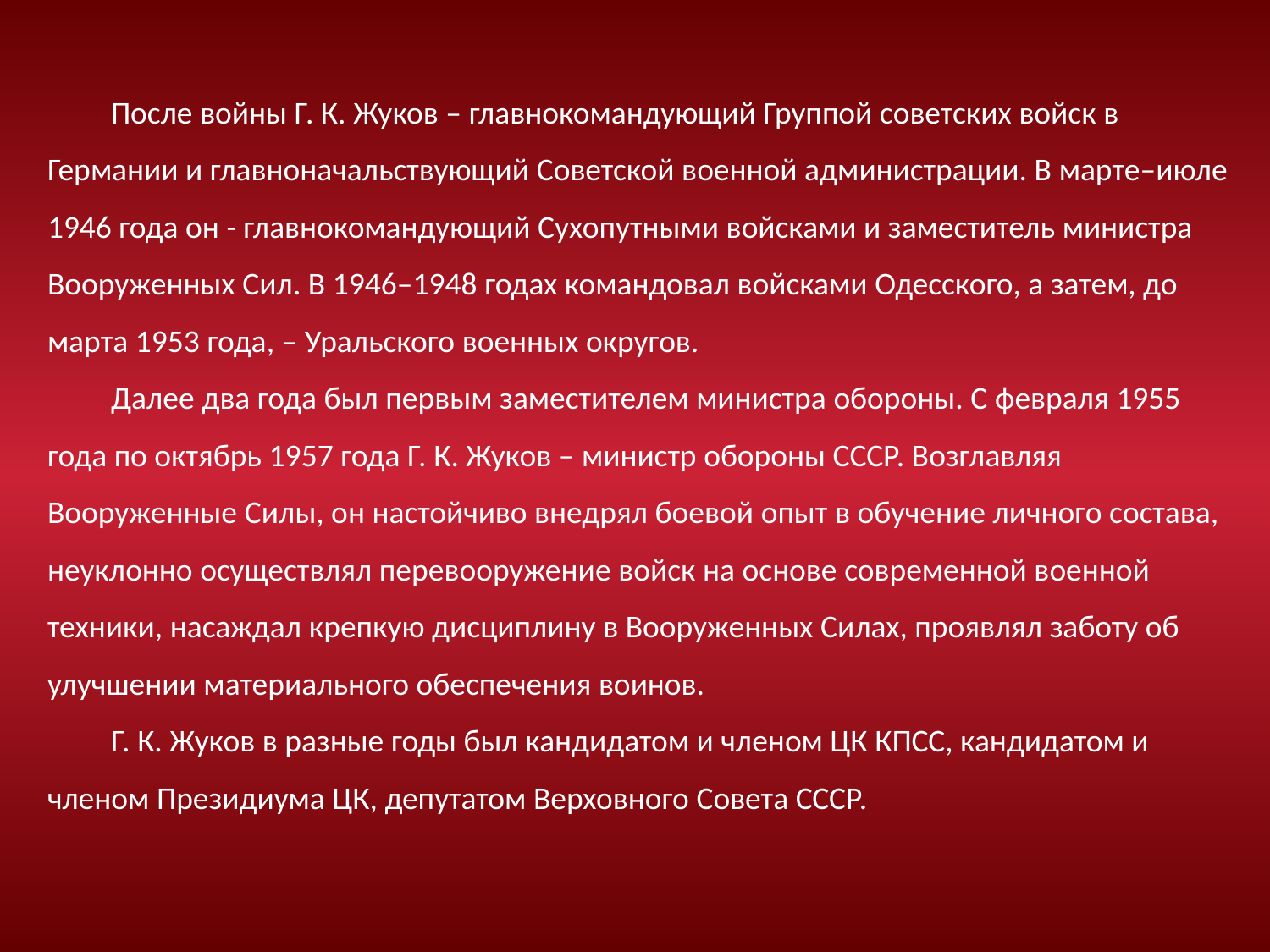

После войны Г. К. Жуков – главнокомандующий Группой советских войск в Германии и главноначальствующий Советской военной администрации. В марте–июле 1946 года он - главнокомандующий Сухопутными войсками и заместитель министра Вооруженных Сил. В 1946–1948 годах командовал войсками Одесского, а затем, до марта 1953 года, – Уральского военных округов.
Далее два года был первым заместителем министра обороны. С февраля 1955 года по октябрь 1957 года Г. К. Жуков – министр обороны СССР. Возглавляя Вооруженные Силы, он настойчиво внедрял боевой опыт в обучение личного состава, неуклонно осуществлял перевооружение войск на основе современной военной техники, насаждал крепкую дисциплину в Вооруженных Силах, проявлял заботу об улучшении материального обеспечения воинов.
Г. К. Жуков в разные годы был кандидатом и членом ЦК КПСС, кандидатом и членом Президиума ЦК, депутатом Верховного Совета СССР.